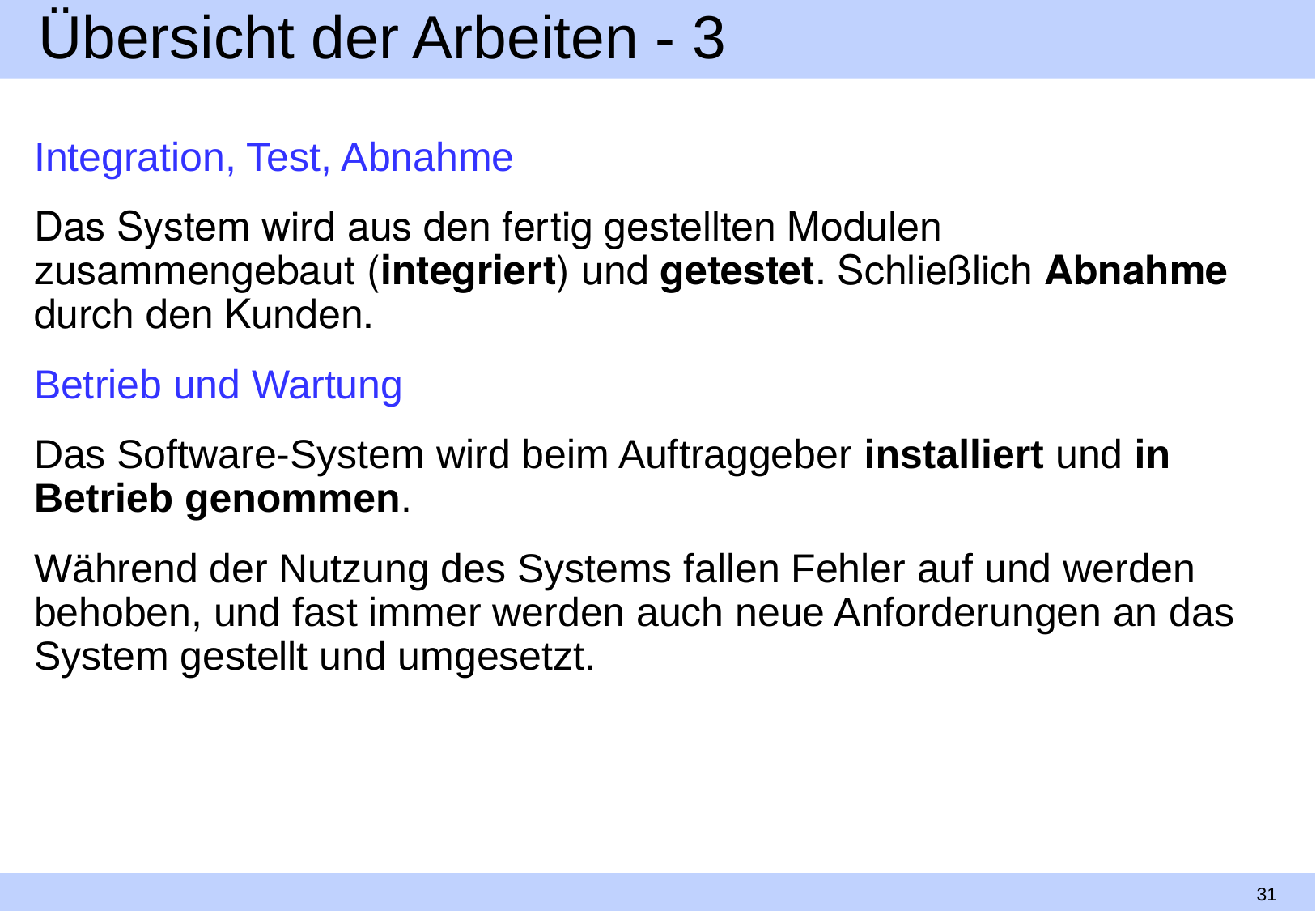

# Übersicht der Arbeiten - 3
Integration, Test, Abnahme
Das System wird aus den fertig gestellten Modulen zusammengebaut (integriert) und getestet. Schließlich Abnahme durch den Kunden.
Betrieb und Wartung
Das Software-System wird beim Auftraggeber installiert und in Betrieb genommen.
Während der Nutzung des Systems fallen Fehler auf und werden behoben, und fast immer werden auch neue Anforderungen an das System gestellt und umgesetzt.

31